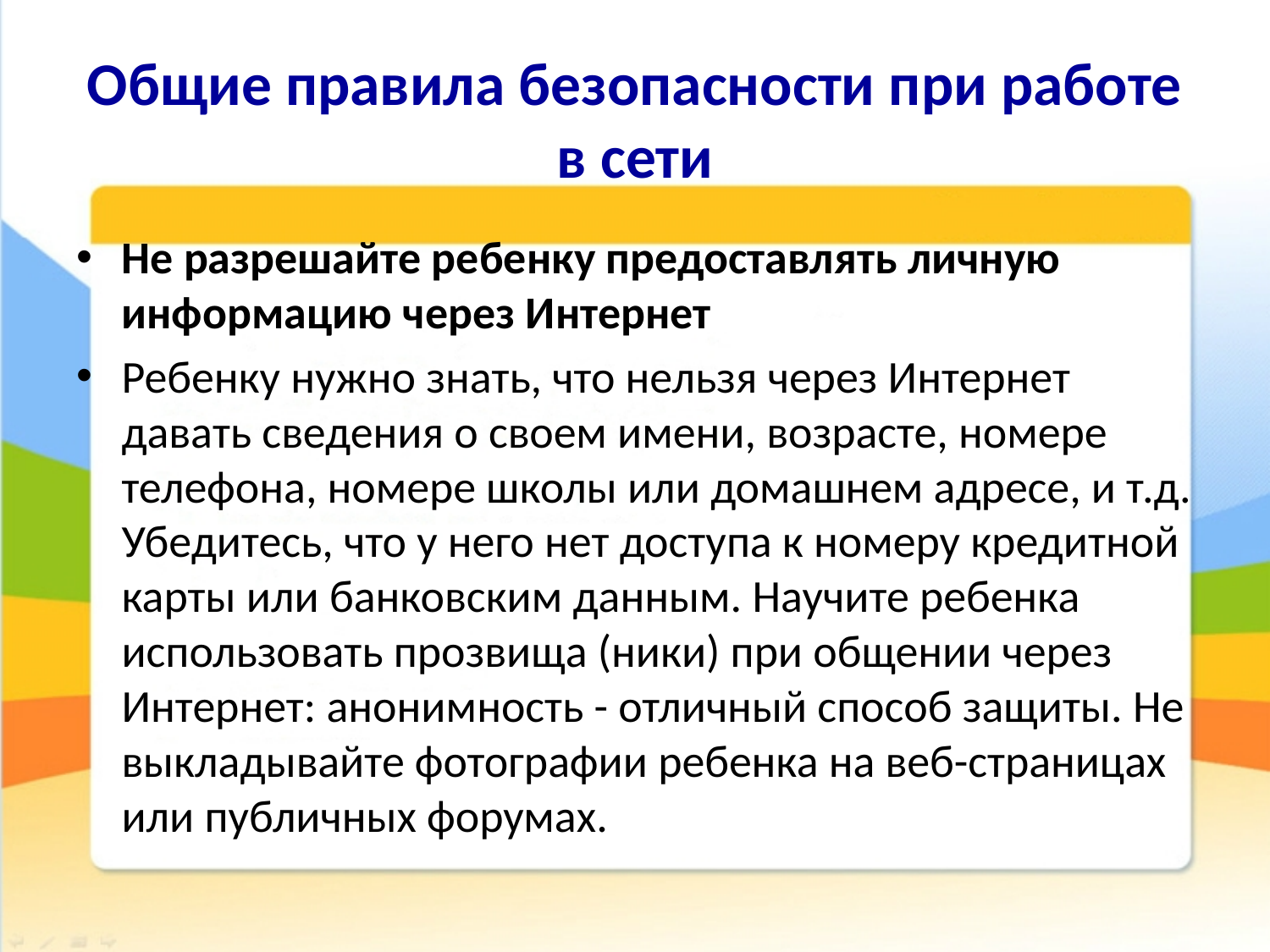

# Общие правила безопасности при работе в сети
Не разрешайте ребенку предоставлять личную информацию через Интернет
Ребенку нужно знать, что нельзя через Интернет давать сведения о своем имени, возрасте, номере телефона, номере школы или домашнем адресе, и т.д. Убедитесь, что у него нет доступа к номеру кредитной карты или банковским данным. Научите ребенка использовать прозвища (ники) при общении через Интернет: анонимность - отличный способ защиты. Не выкладывайте фотографии ребенка на веб-страницах или публичных форумах.

Общие правила безопасности Общие правила безопасности